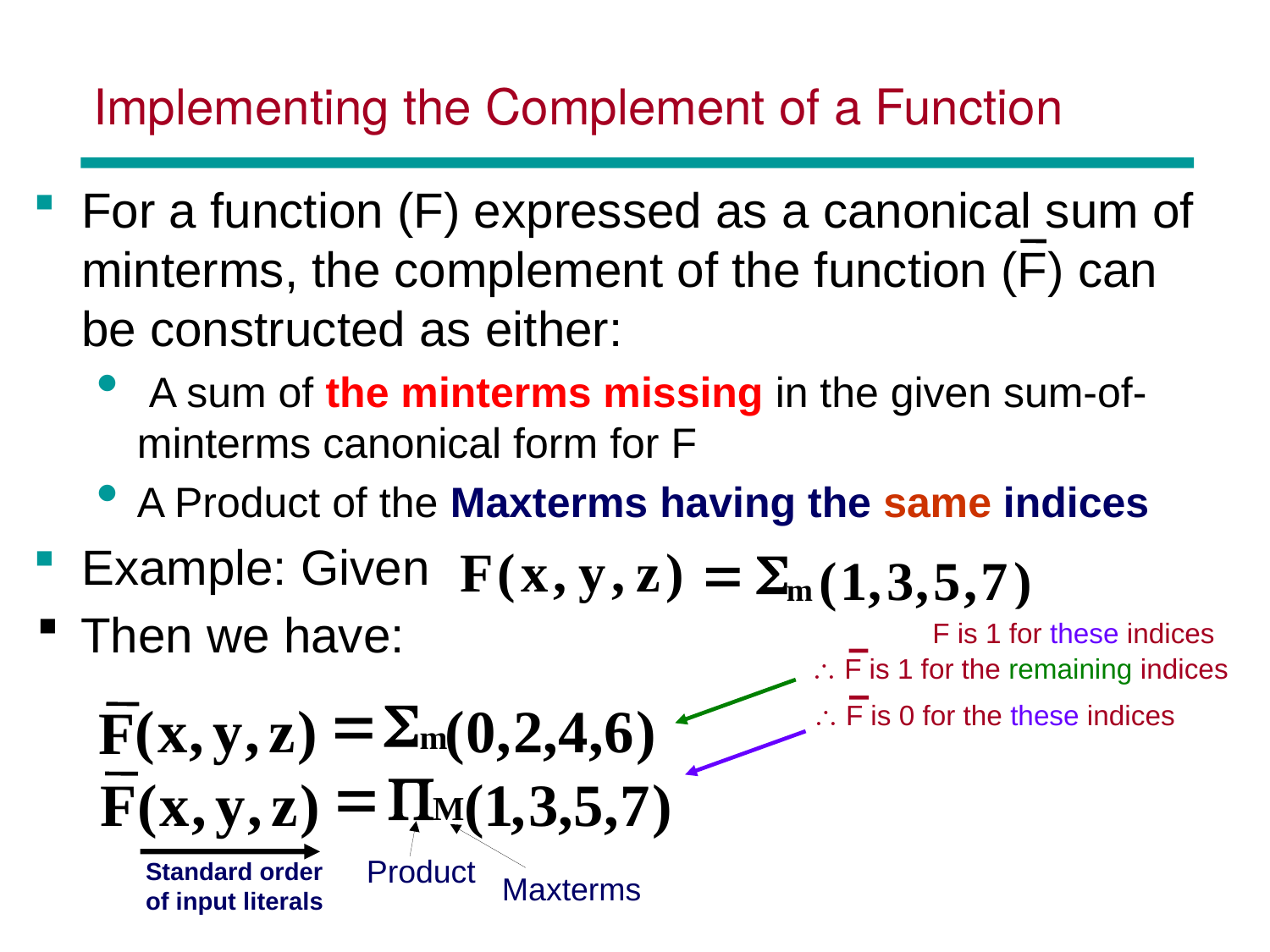

# Implementing the Complement of a Function
For a function (F) expressed as a canonical sum of minterms, the complement of the function (F) can be constructed as either:
 A sum of the minterms missing in the given sum-of-minterms canonical form for F
A Product of the Maxterms having the same indices
Example: Given

F
(
x
,
y
,
z
)
=
Σ
(
1
,
3
,
5
,
7
)
m
 Then we have:
F is 1 for these indices
∴ F is 1 for the remaining indices

=
Σ
∴ F is 0 for the these indices
(
x
,
y
,
z
)
(
0
,
2
,
4
,
6
)
F

m

=
Π
F
(
x
,
y
,
z
)
(
1
,
3
,
5
,
7
)

M

Product
        Standard order
        of input literals

Maxterms
Chapter 1            50